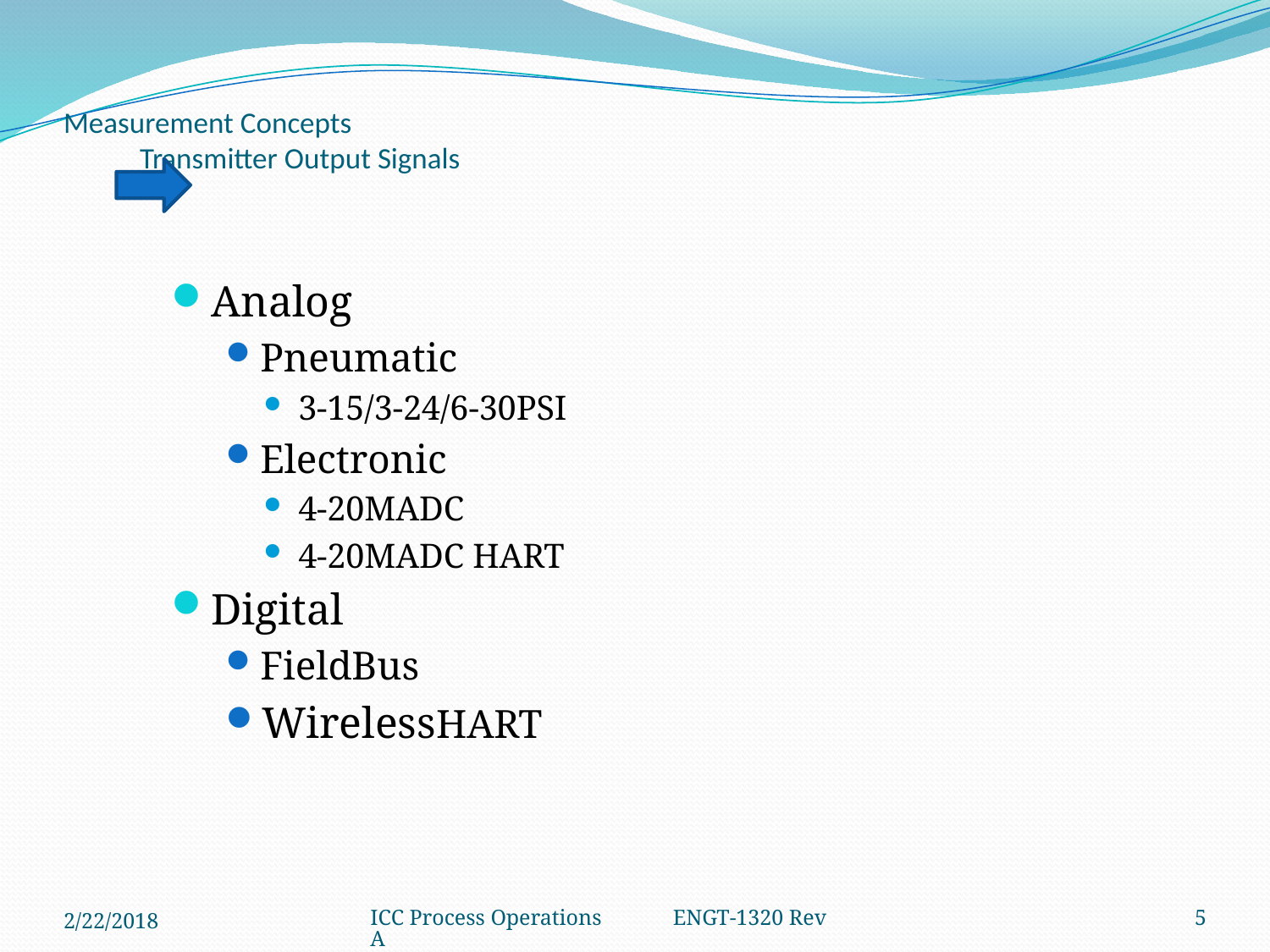

# Measurement Concepts Transmitter Output Signals

Analog
Pneumatic
3-15/3-24/6-30PSI
Electronic
4-20MADC
4-20MADC HART
Digital
FieldBus
WirelessHART

2/22/2018
ICC Process Operations             ENGT-1320 Rev A
5